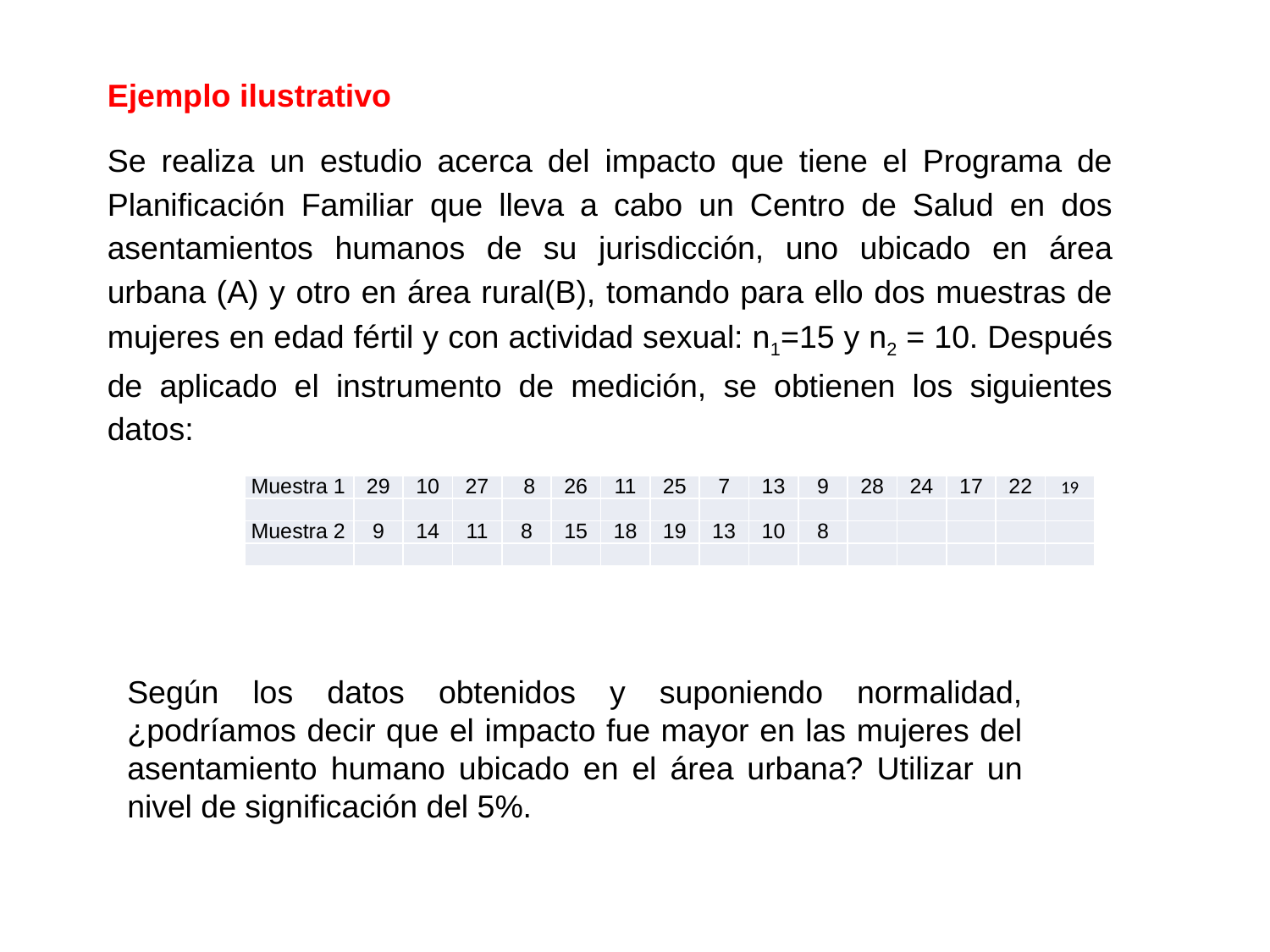

Ejemplo ilustrativo

Se realiza un estudio acerca del impacto que tiene el Programa de Planificación Familiar que lleva a cabo un Centro de Salud en dos asentamientos humanos de su jurisdicción, uno ubicado en área urbana (A) y otro en área rural(B), tomando para ello dos muestras de mujeres en edad fértil y con actividad sexual: n1=15 y n2 = 10. Después de aplicado el instrumento de medición, se obtienen los siguientes datos:
| Muestra 1 | 29 | 10 | 27 | 8 | 26 | 11 | 25 | 7 | 13 | 9 | 28 | 24 | 17 | 22 | 19 |
| --- | --- | --- | --- | --- | --- | --- | --- | --- | --- | --- | --- | --- | --- | --- | --- |
|  |  |  |  |  |  |  |  |  |  |  |  |  |  |  |  |
| Muestra 2 | 9 | 14 | 11 | 8 | 15 | 18 | 19 | 13 | 10 | 8 |  |  |  |  |  |
|  |  |  |  |  |  |  |  |  |  |  |  |  |  |  |  |
Según los datos obtenidos y suponiendo normalidad, ¿podríamos decir que el impacto fue mayor en las mujeres del asentamiento humano ubicado en el área urbana? Utilizar un nivel de significación del 5%.